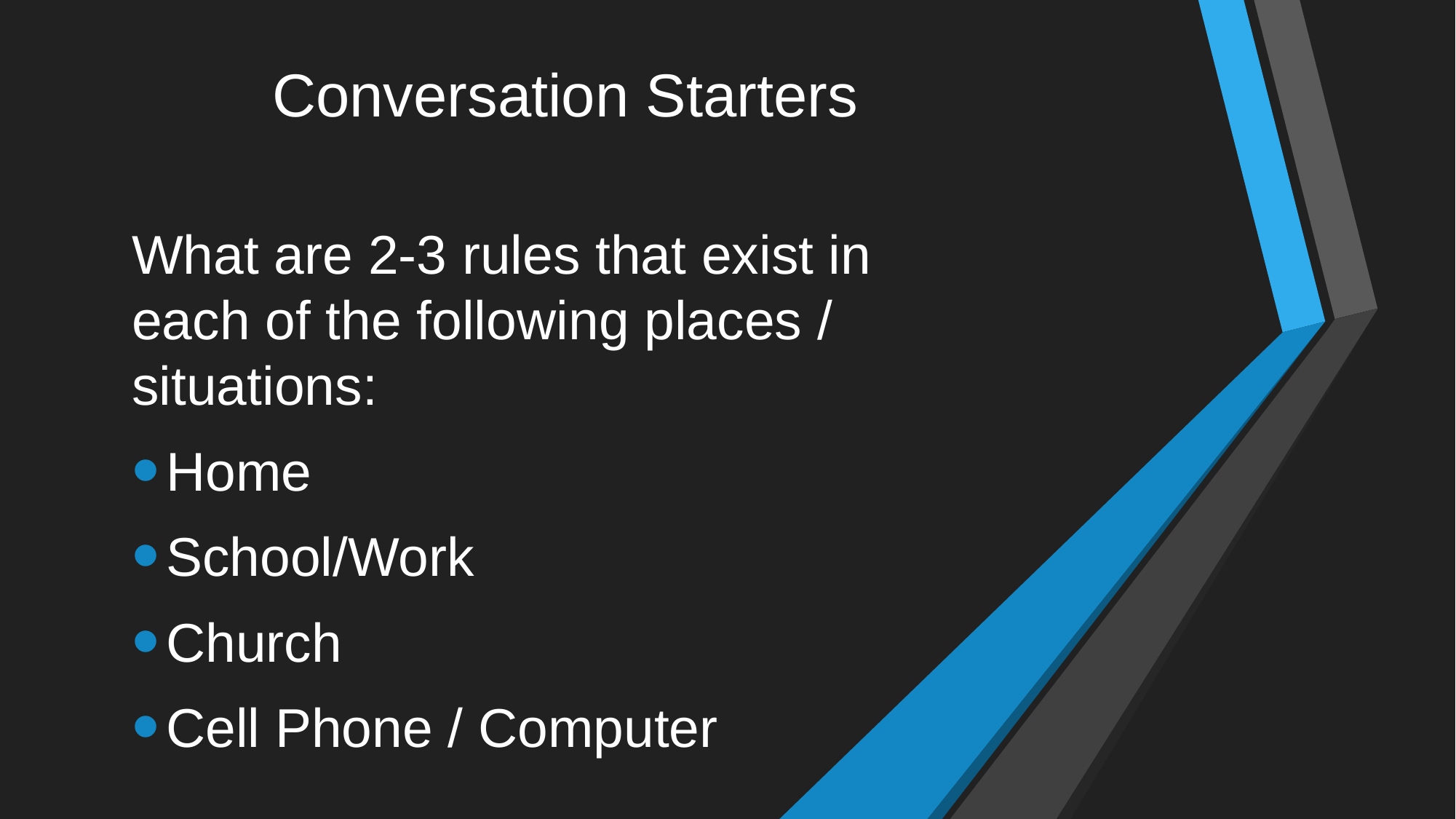

# Conversation Starters
What are 2-3 rules that exist in each of the following places / situations:
Home
School/Work
Church
Cell Phone / Computer